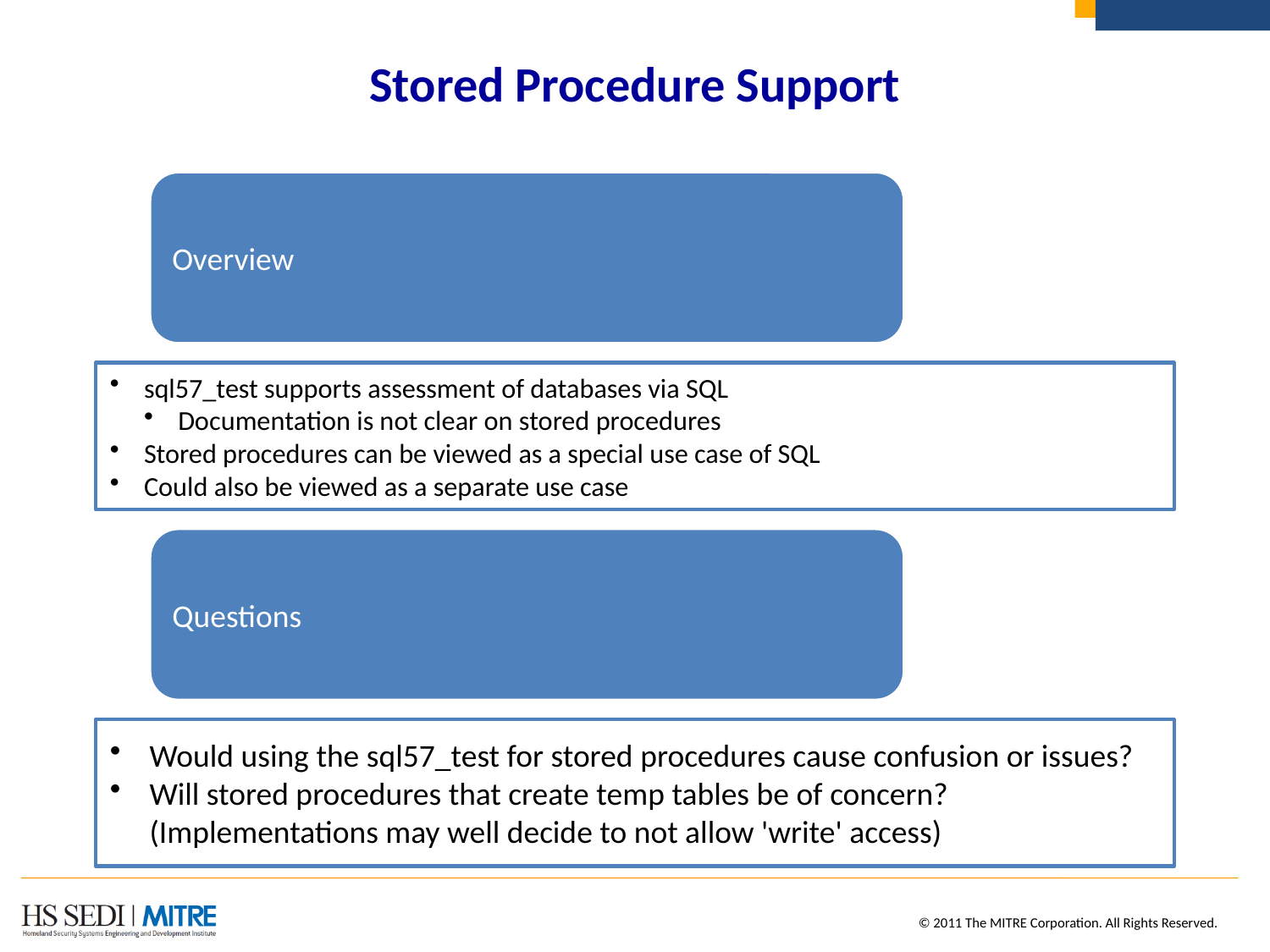

# Stored Procedure Support
Overview
sql57_test supports assessment of databases via SQL
Documentation is not clear on stored procedures
Stored procedures can be viewed as a special use case of SQL
Could also be viewed as a separate use case
Questions
Would using the sql57_test for stored procedures cause confusion or issues?
Will stored procedures that create temp tables be of concern?  (Implementations may well decide to not allow 'write' access)